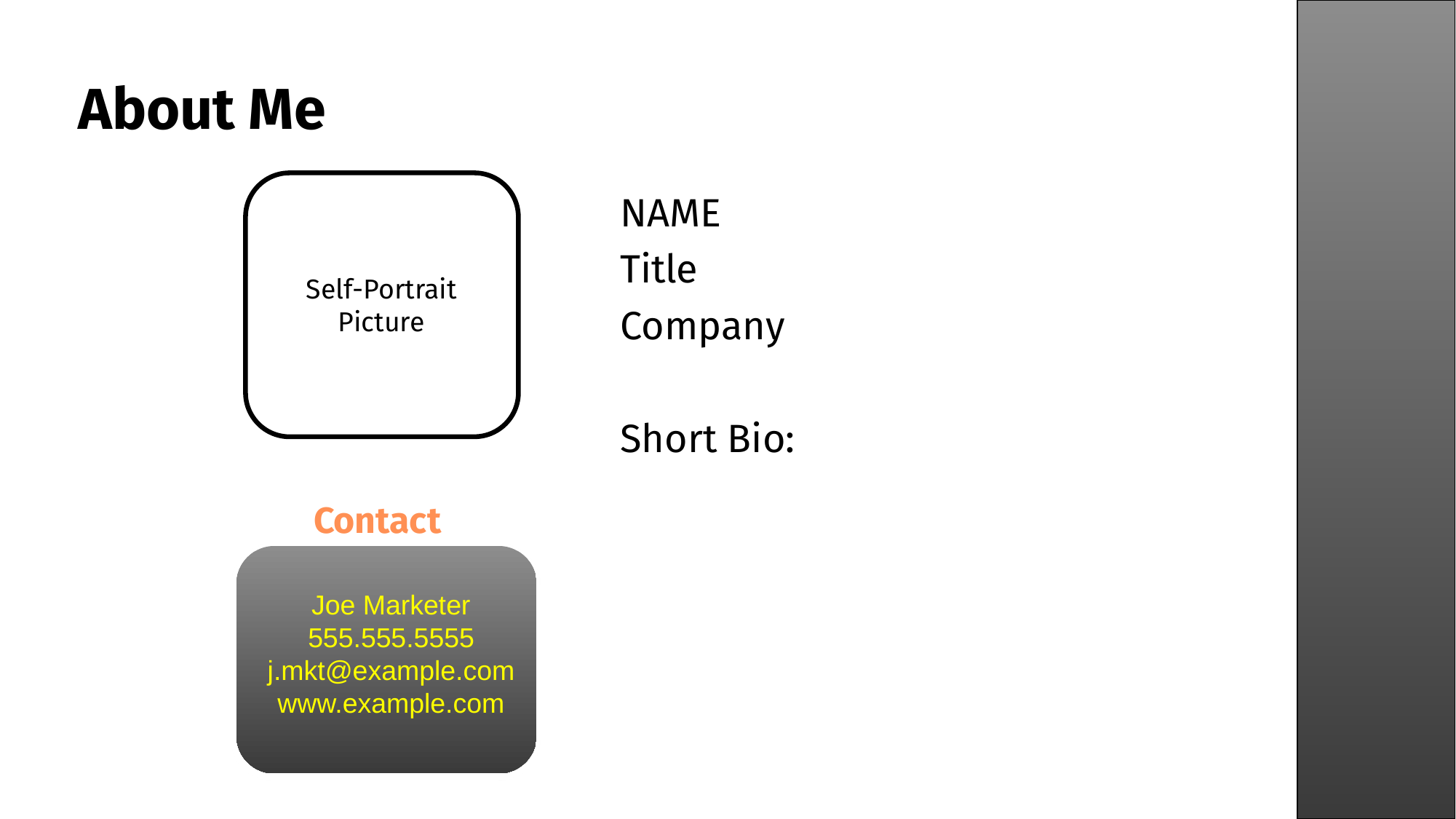

# About Me

NAME
Title
Company

Short Bio:

Self-Portrait
Picture
Contact

Joe Marketer
555.555.5555
j.mkt@example.com
www.example.com